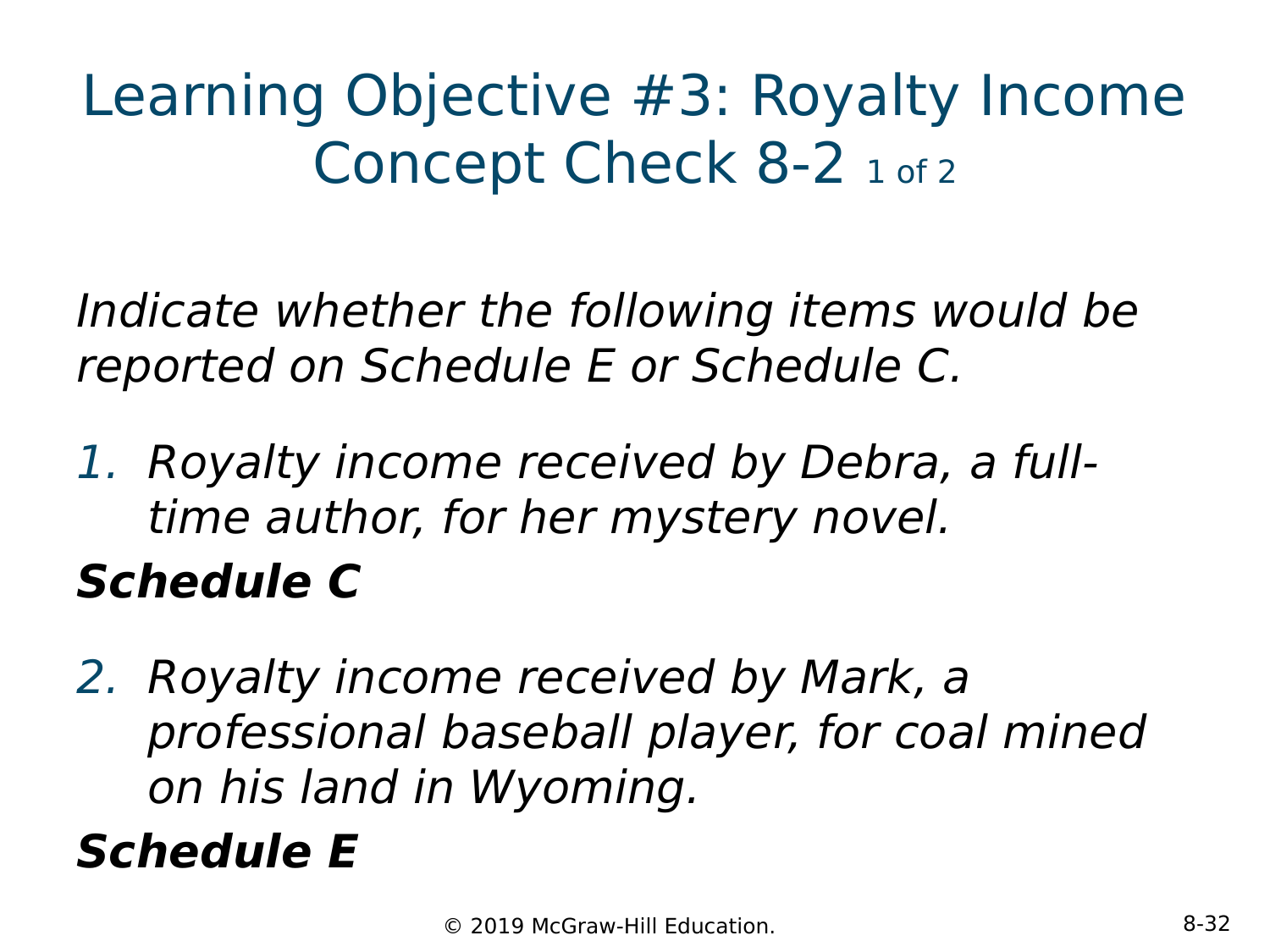

# Learning Objective #3: Royalty Income Concept Check 8-2 1 of 2
Indicate whether the following items would be reported on Schedule E or Schedule C.
Royalty income received by Debra, a full-time author, for her mystery novel.
Schedule C
Royalty income received by Mark, a professional baseball player, for coal mined on his land in Wyoming.
Schedule E